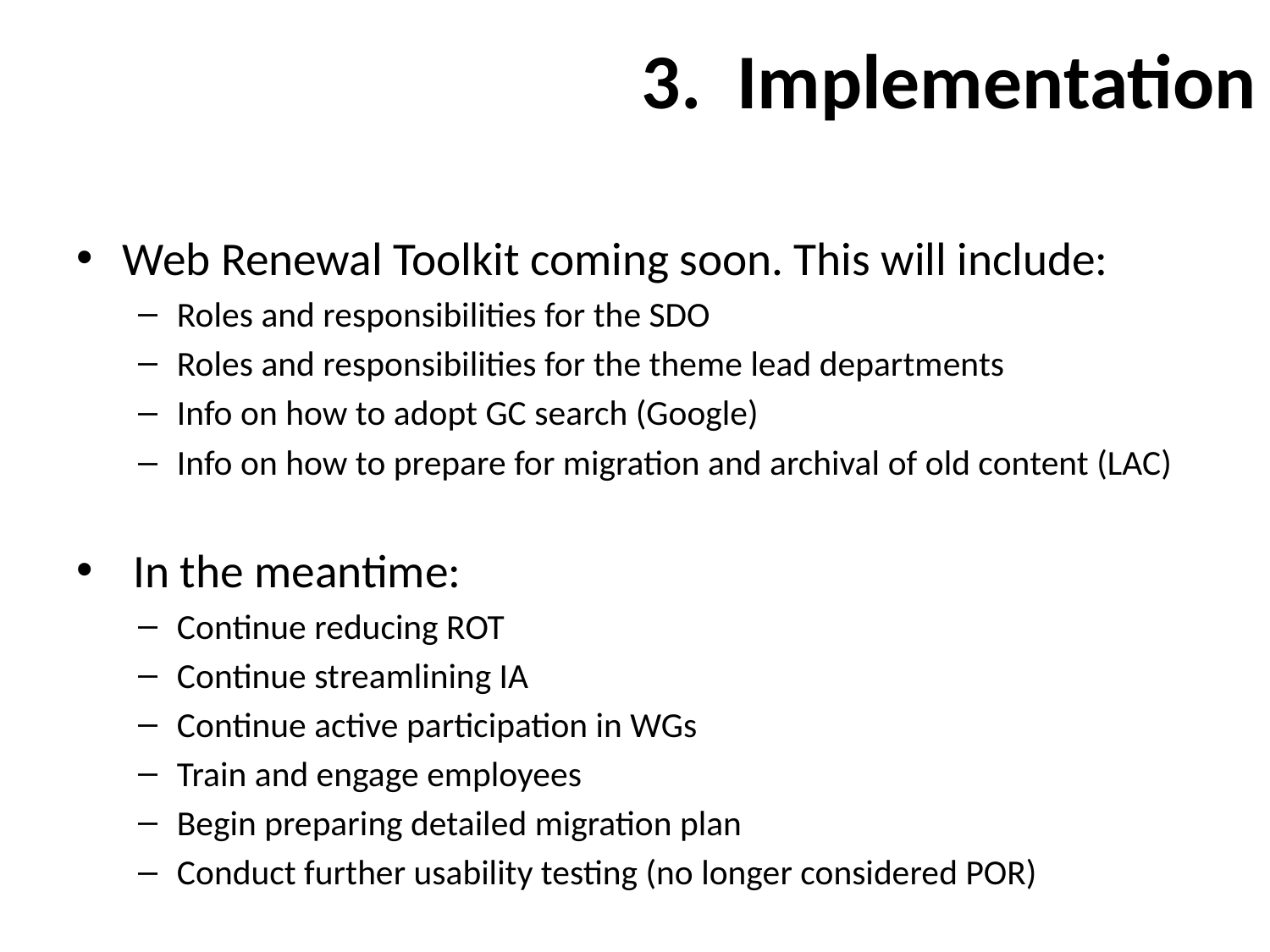

# 3.  Implementation
Web Renewal Toolkit coming soon. This will include:
Roles and responsibilities for the SDO
Roles and responsibilities for the theme lead departments
Info on how to adopt GC search (Google)
Info on how to prepare for migration and archival of old content (LAC)
 In the meantime:
Continue reducing ROT
Continue streamlining IA
Continue active participation in WGs
Train and engage employees
Begin preparing detailed migration plan
Conduct further usability testing (no longer considered POR)